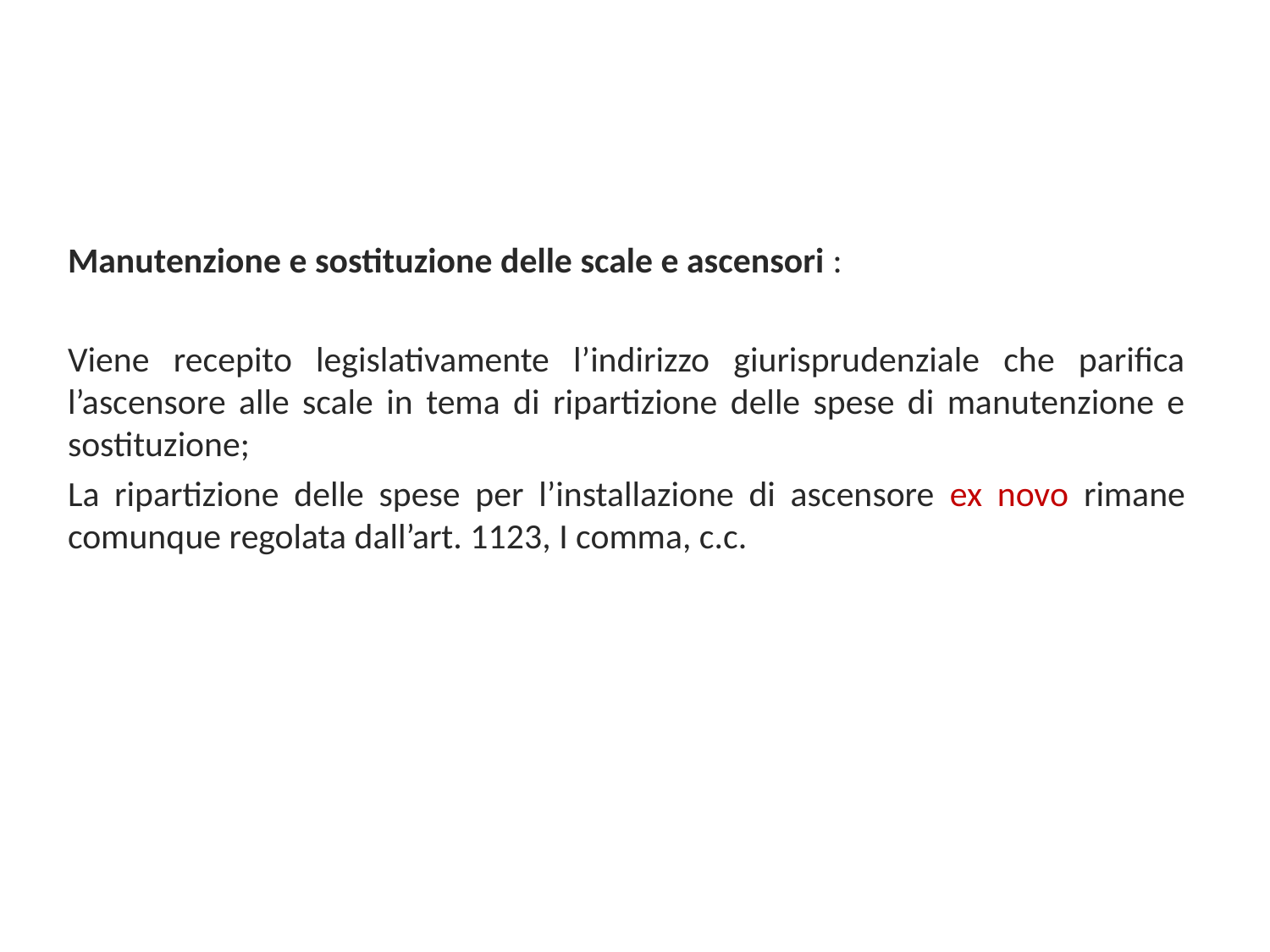

Manutenzione e sostituzione delle scale e ascensori :

Viene recepito legislativamente l’indirizzo giurisprudenziale che parifica l’ascensore alle scale in tema di ripartizione delle spese di manutenzione e sostituzione;
La ripartizione delle spese per l’installazione di ascensore ex novo rimane comunque regolata dall’art. 1123, I comma, c.c.